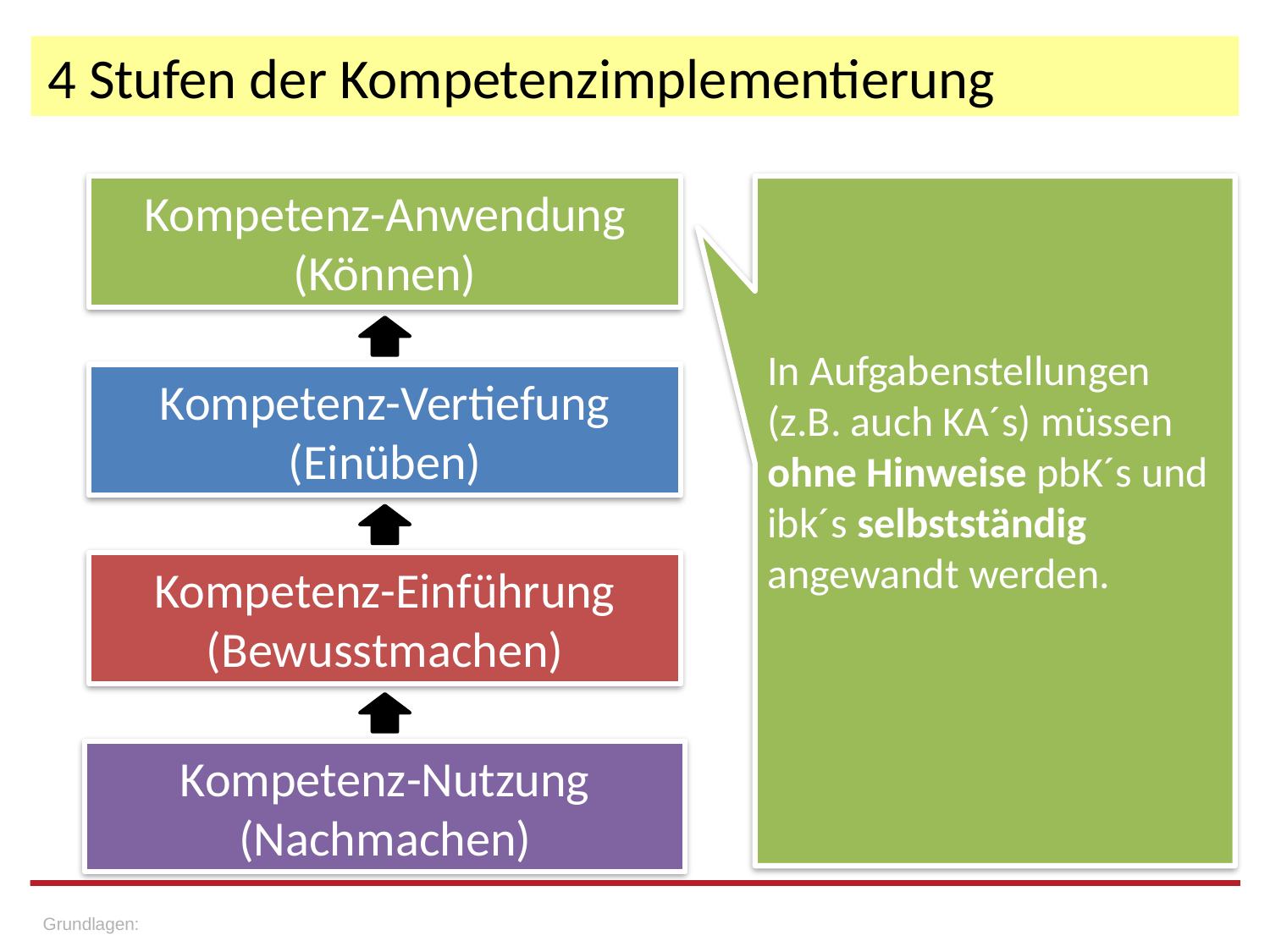

# 4 Stufen der Kompetenzimplementierung

Kompetenz-Anwendung
(Können)

Kompetenz-Vertiefung
(Einüben)

Kompetenz-Einführung
(Bewusstmachen)

Kompetenz-Nutzung
(Nachmachen)
In Aufgabenstellungen (z.B. auch KA´s) müssen ohne Hinweise pbK´s und ibk´s selbstständig angewandt werden.

Grundlagen: